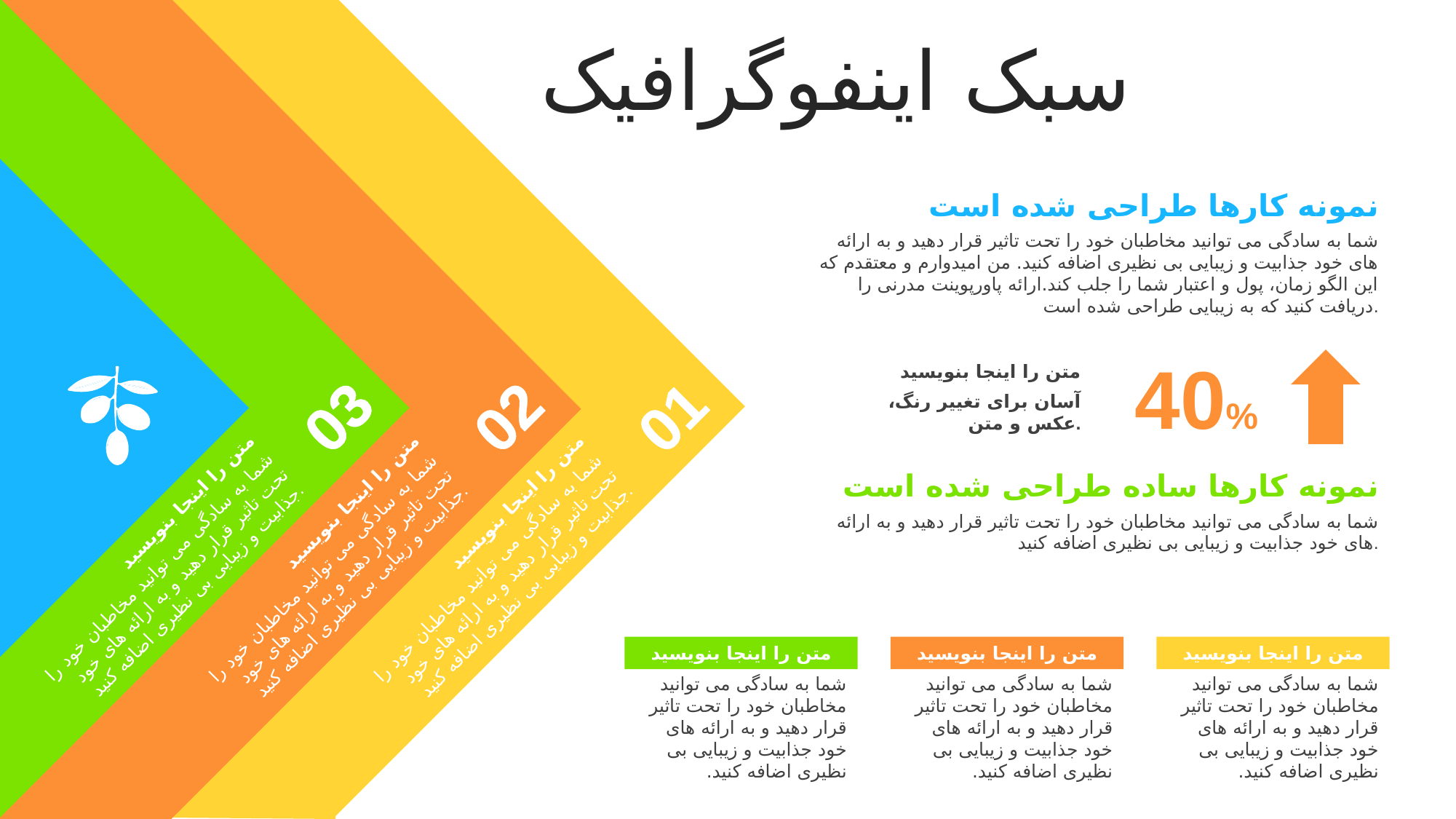

سبک اینفوگرافیک

نمونه کارها طراحی شده است
شما به سادگی می توانید مخاطبان خود را تحت تاثیر قرار دهید و به ارائه های خود جذابیت و زیبایی بی نظیری اضافه کنید. من امیدوارم و معتقدم که این الگو زمان، پول و اعتبار شما را جلب کند.ارائه پاورپوینت مدرنی را دریافت کنید که به زیبایی طراحی شده است.

40%

متن را اینجا بنویسید
آسان برای تغییر رنگ، عکس و متن.

03
02
01
نمونه کارها ساده طراحی شده است
شما به سادگی می توانید مخاطبان خود را تحت تاثیر قرار دهید و به ارائه های خود جذابیت و زیبایی بی نظیری اضافه کنید.
متن را اینجا بنویسید
شما به سادگی می توانید مخاطبان خود را تحت تاثیر قرار دهید و به ارائه های خود جذابیت و زیبایی بی نظیری اضافه کنید.
متن را اینجا بنویسید
شما به سادگی می توانید مخاطبان خود را تحت تاثیر قرار دهید و به ارائه های خود جذابیت و زیبایی بی نظیری اضافه کنید.
متن را اینجا بنویسید
شما به سادگی می توانید مخاطبان خود را تحت تاثیر قرار دهید و به ارائه های خود جذابیت و زیبایی بی نظیری اضافه کنید.
متن را اینجا بنویسید
شما به سادگی می توانید مخاطبان خود را تحت تاثیر قرار دهید و به ارائه های خود جذابیت و زیبایی بی نظیری اضافه کنید.
متن را اینجا بنویسید
شما به سادگی می توانید مخاطبان خود را تحت تاثیر قرار دهید و به ارائه های خود جذابیت و زیبایی بی نظیری اضافه کنید.
متن را اینجا بنویسید
شما به سادگی می توانید مخاطبان خود را تحت تاثیر قرار دهید و به ارائه های خود جذابیت و زیبایی بی نظیری اضافه کنید.